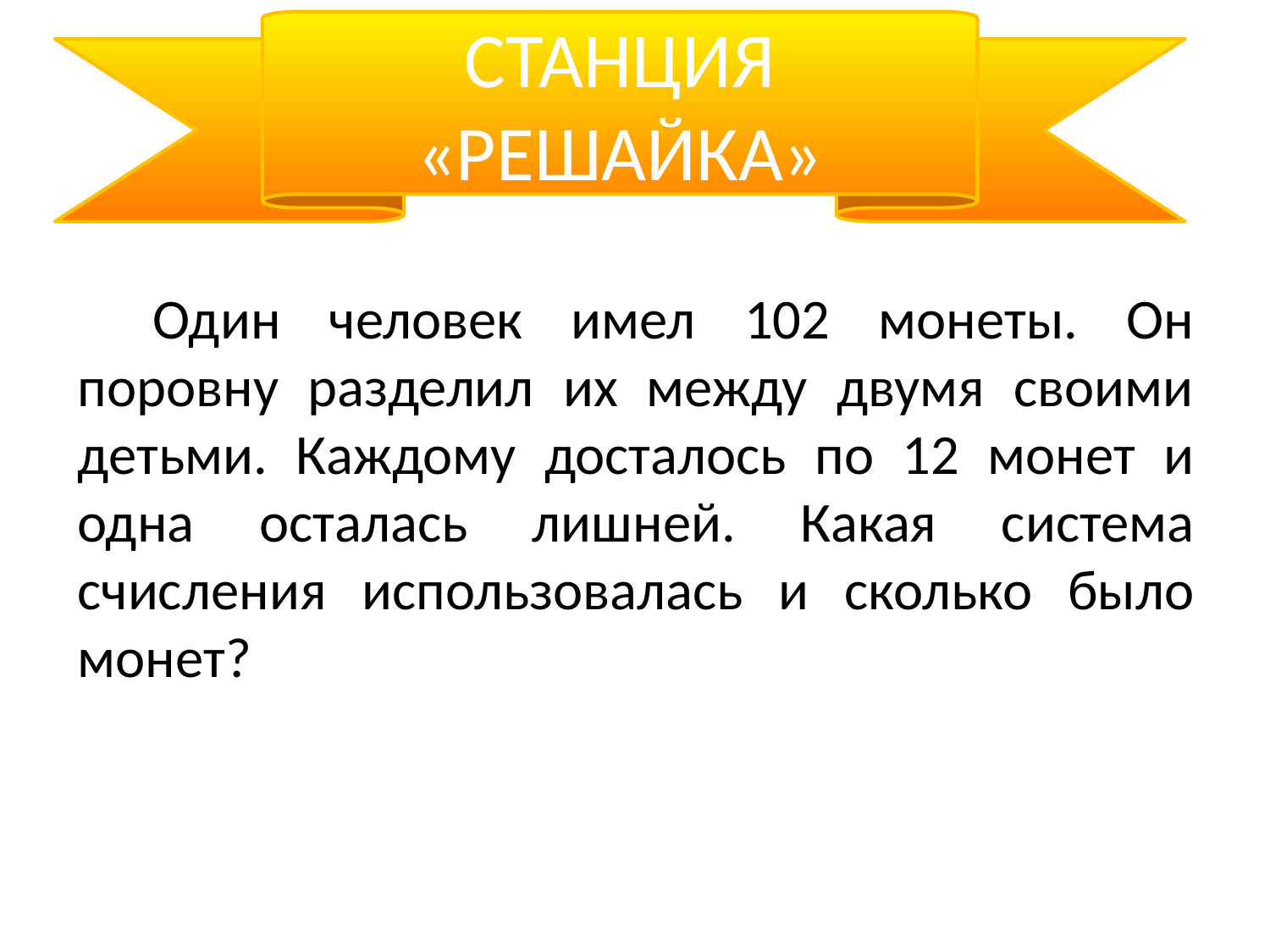

СТАНЦИЯ «РЕШАЙКА»
Один человек имел 102 монеты. Он поровну разделил их между двумя своими детьми. Каждому досталось по 12 монет и одна осталась лишней. Какая система счисления использовалась и сколько было монет?